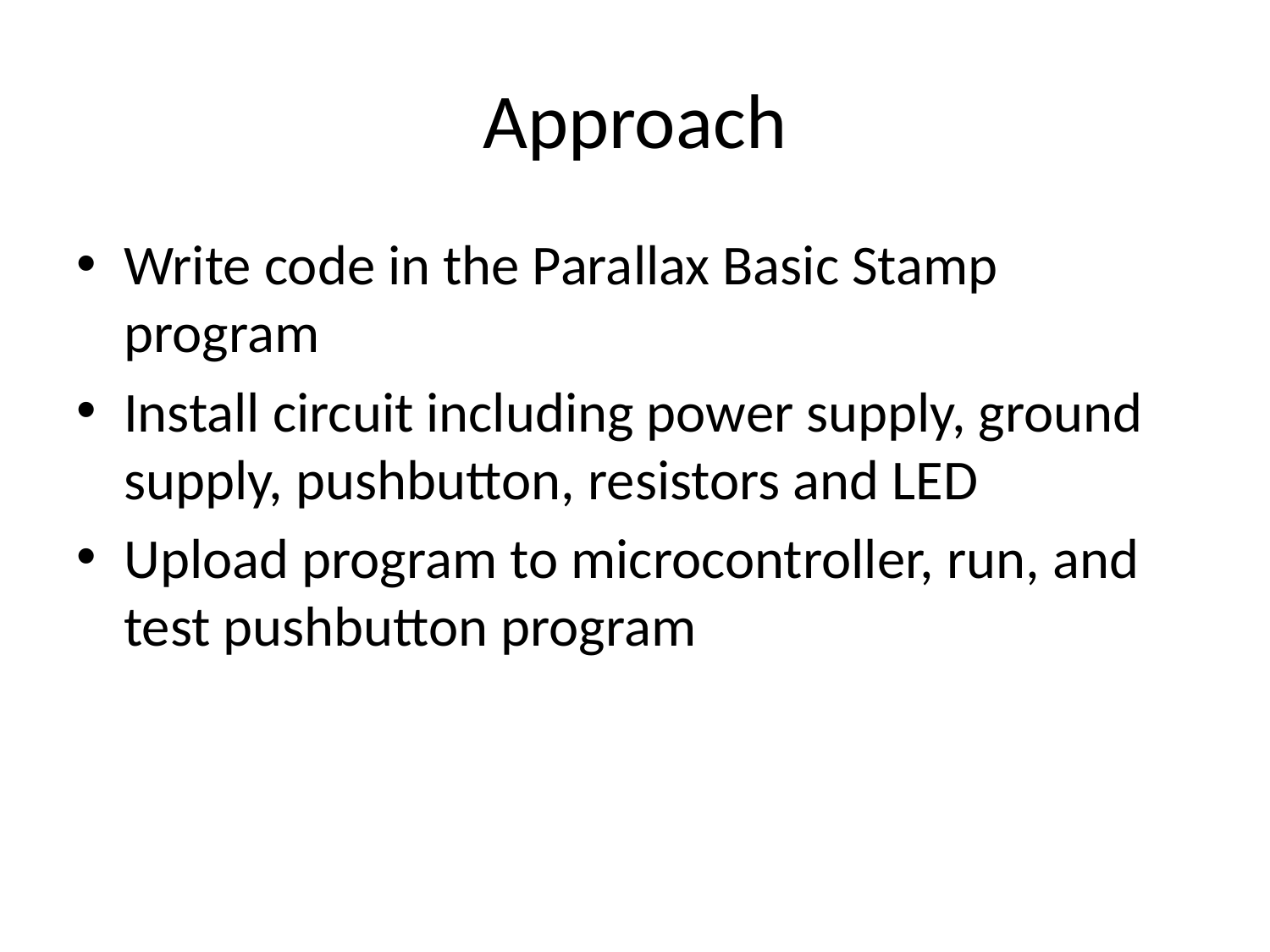

# Approach
Write code in the Parallax Basic Stamp program
Install circuit including power supply, ground supply, pushbutton, resistors and LED
Upload program to microcontroller, run, and test pushbutton program